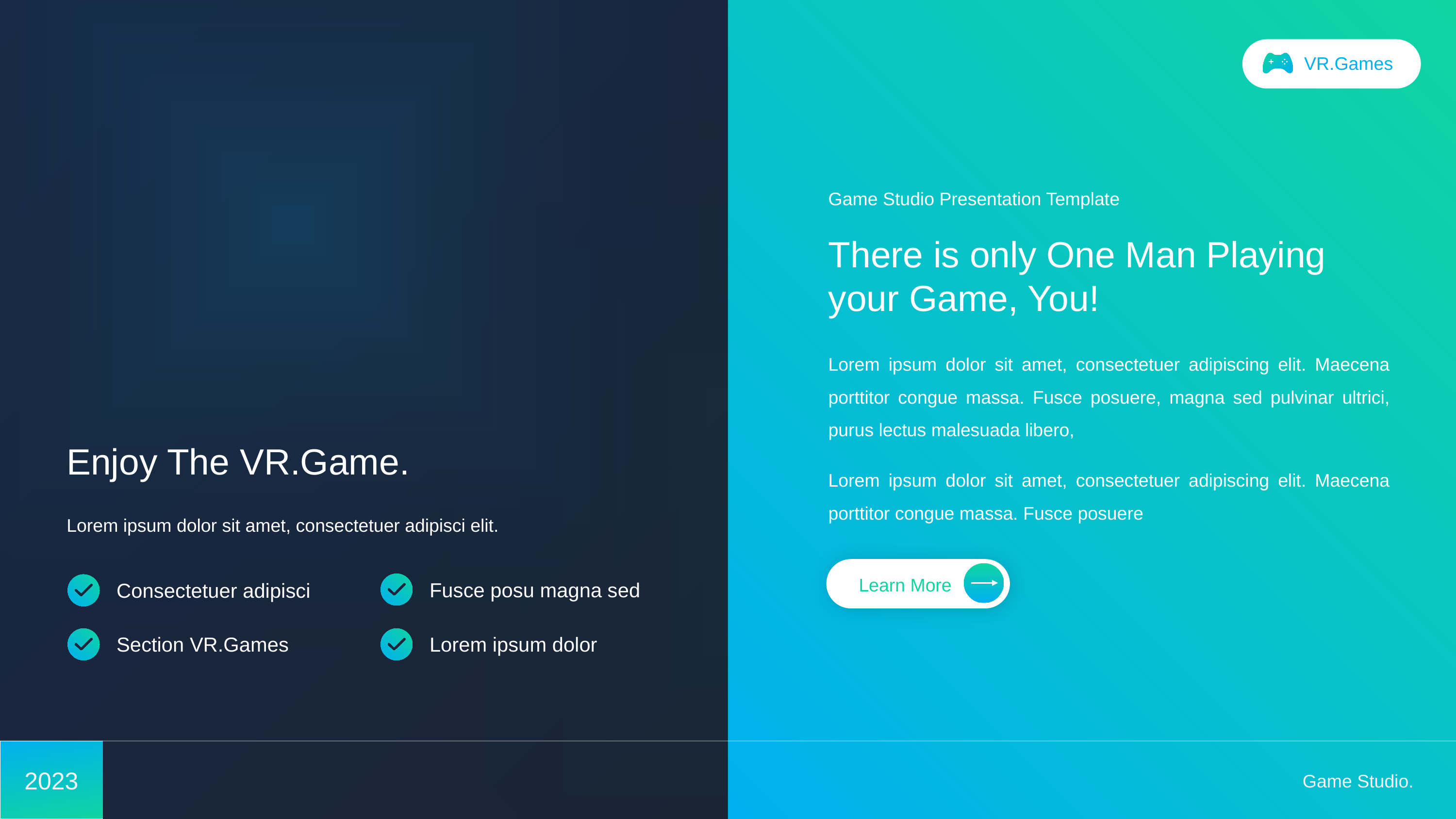

VR.Games

Game Studio Presentation Template
There is only One Man Playing your Game, You!
Lorem ipsum dolor sit amet, consectetuer adipiscing elit. Maecena porttitor congue massa. Fusce posuere, magna sed pulvinar ultrici, purus lectus malesuada libero,
Enjoy The VR.Game.
Lorem ipsum dolor sit amet, consectetuer adipiscing elit. Maecena porttitor congue massa. Fusce posuere
Lorem ipsum dolor sit amet, consectetuer adipisci elit.

Learn More
Fusce posu magna sed

Consectetuer adipisci

Section VR.Games
Lorem ipsum dolor

2023
Game Studio.